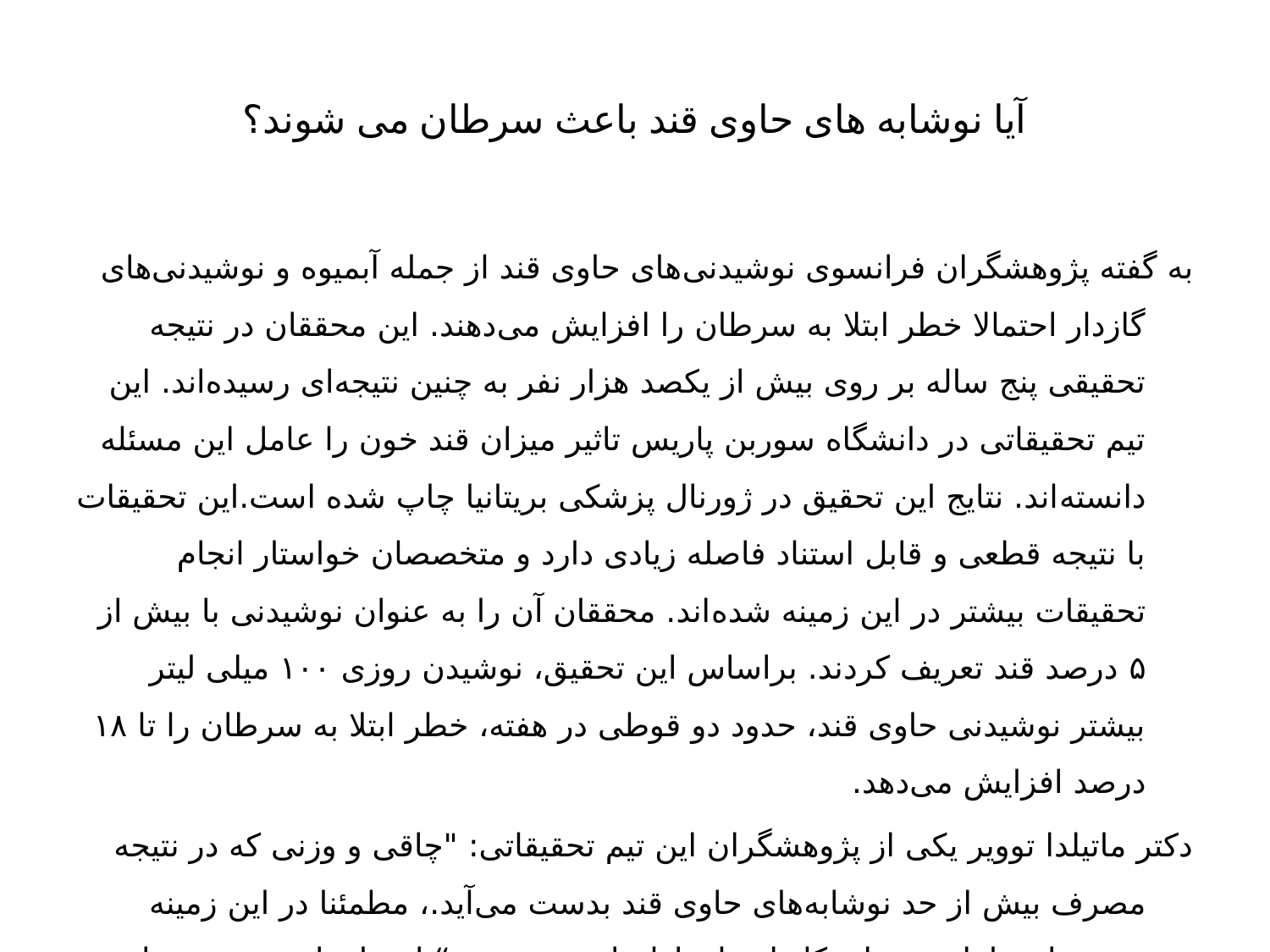

# آیا نوشابه های حاوی قند باعث سرطان می شوند؟
به گفته پژوهشگران فرانسوی نوشیدنی‌های حاوی قند از جمله آبمیوه و نوشیدنی‌های گازدار احتمالا خطر ابتلا به سرطان را افزایش می‌دهند. این محققان در نتیجه تحقیقی پنج ساله بر روی بیش از یکصد هزار نفر به چنین نتیجه‌ای رسیده‌اند. این تیم تحقیقاتی در دانشگاه سوربن پاریس تاثیر میزان قند خون را عامل این مسئله دانسته‌اند. نتایج این تحقیق در ژورنال پزشکی بریتانیا چاپ شده است.این تحقیقات با نتیجه قطعی و قابل استناد فاصله زیادی دارد و متخصصان خواستار انجام تحقیقات بیشتر در این زمینه شده‌اند. محققان آن را به عنوان نوشیدنی با بیش از ۵ درصد قند تعریف کردند. براساس این تحقیق، نوشیدن روزی ۱۰۰ میلی لیتر بیشتر نوشیدنی حاوی قند، حدود دو قوطی در هفته، خطر ابتلا به سرطان را تا ۱۸ درصد افزایش می‌دهد.
دکتر ماتیلدا توویر یکی از پژوهشگران این تیم تحقیقاتی: "چاقی و وزنی که در نتیجه مصرف بیش از حد نوشابه‌های حاوی قند بدست می‌آید.، مطمئنا در این زمینه نقش دارد، اما نمی‌تواند کل این ارتباط را توضیح دهد.“ اعضای این تیم تحقیقاتی می‌گویند که تحقیق آن‌ها گواه دیگری است که افزایش مالیات بر نوشیدنی‌های حاوی قند، ایده خوبی است.